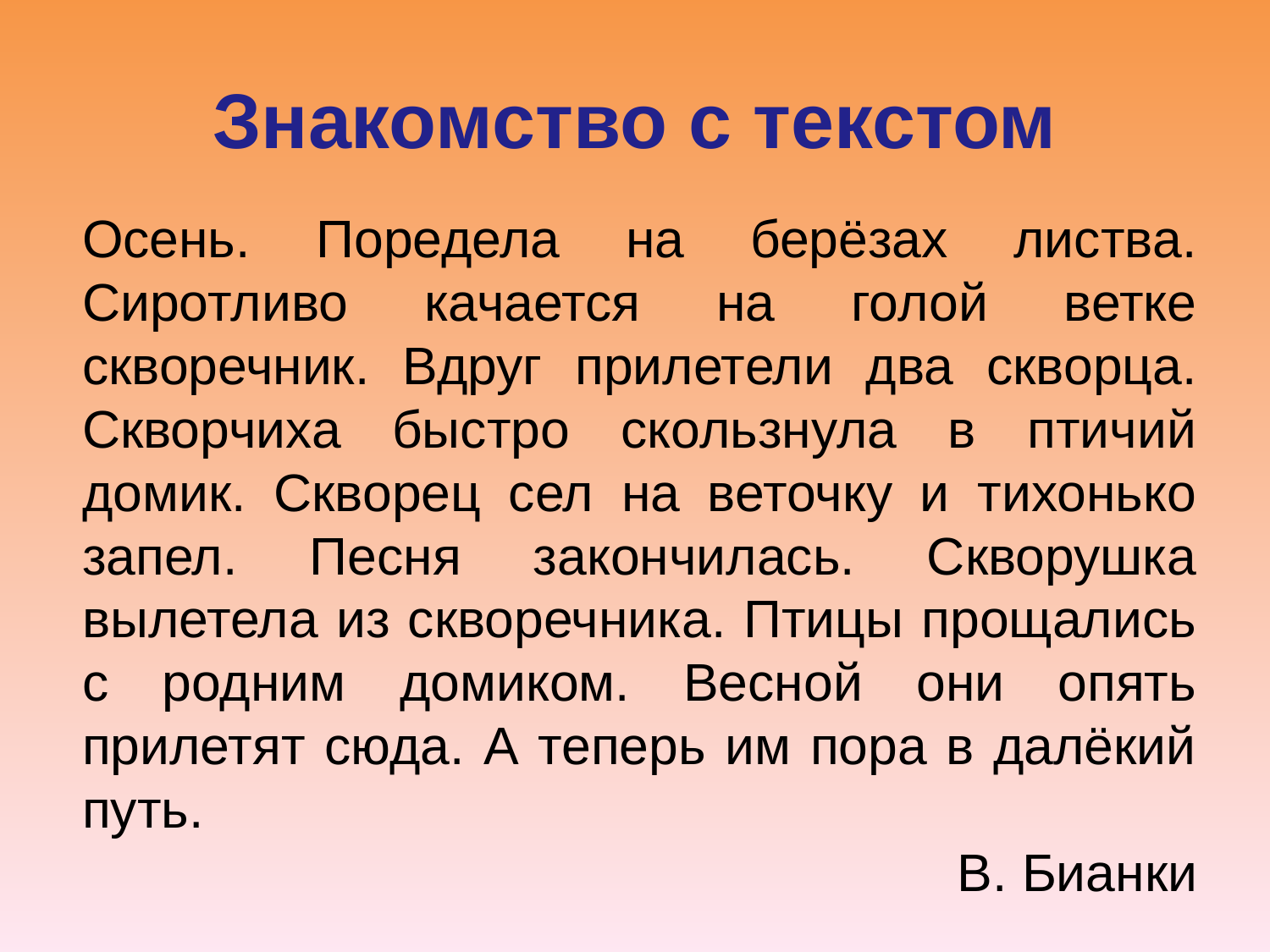

# Знакомство с текстом
Осень. Поредела на берёзах листва. Сиротливо качается на голой ветке скворечник. Вдруг прилетели два скворца. Скворчиха быстро скользнула в птичий домик. Скворец сел на веточку и тихонько запел. Песня закончилась. Скворушка вылетела из скворечника. Птицы прощались с родним домиком. Весной они опять прилетят сюда. А теперь им пора в далёкий путь.
В. Бианки